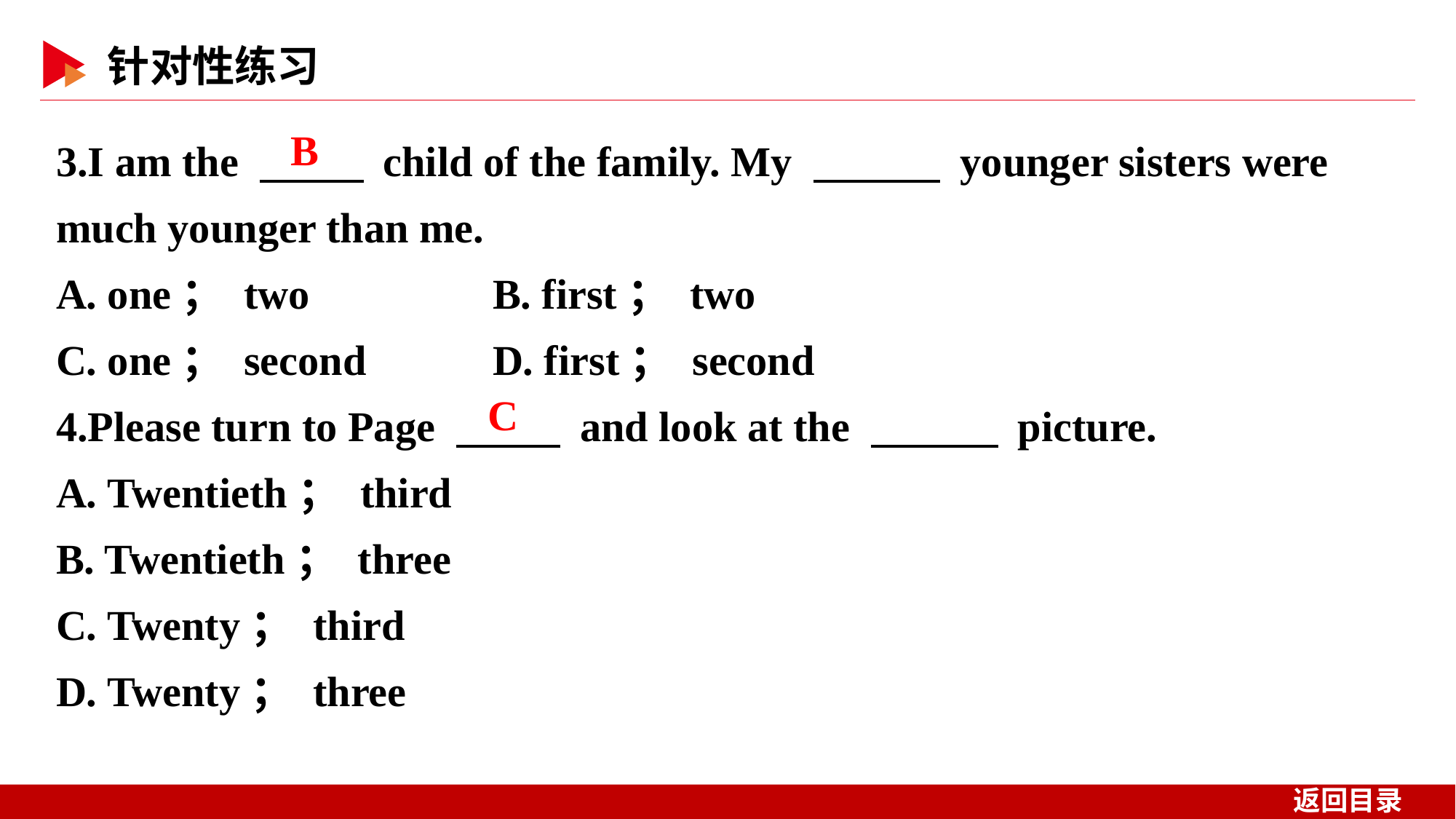

3.I am the 　  　 child of the family. My 　　　 younger sisters were much younger than me.
A. one； two                	B. first； two
C. one； second          	D. first； second
4.Please turn to Page 　  　 and look at the 　　　 picture.
A. Twentieth； third
B. Twentieth； three
C. Twenty； third
D. Twenty； three
B
C